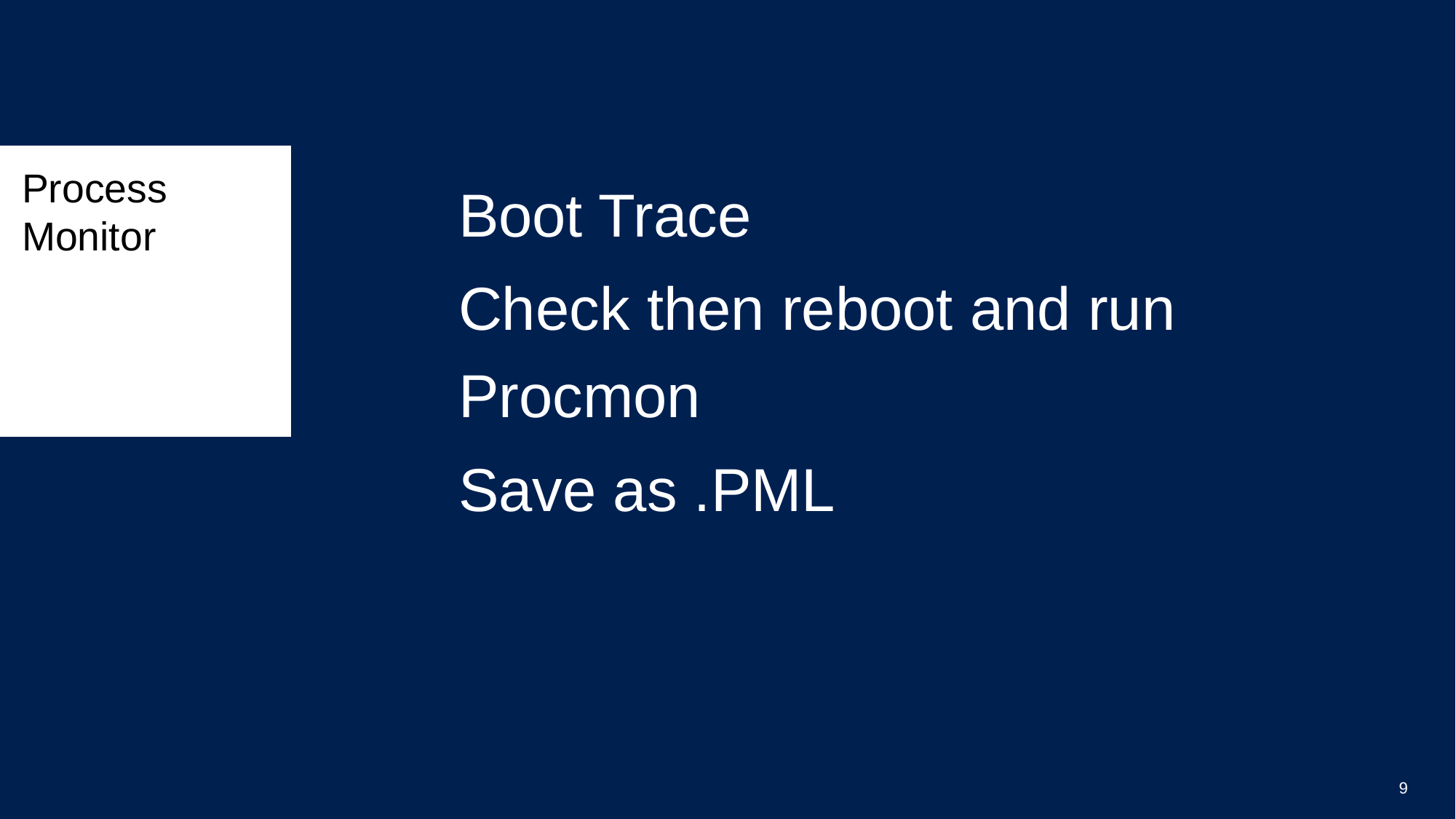

# Process Monitor
Boot Trace
Check then reboot and run Procmon
Save as .PML
9